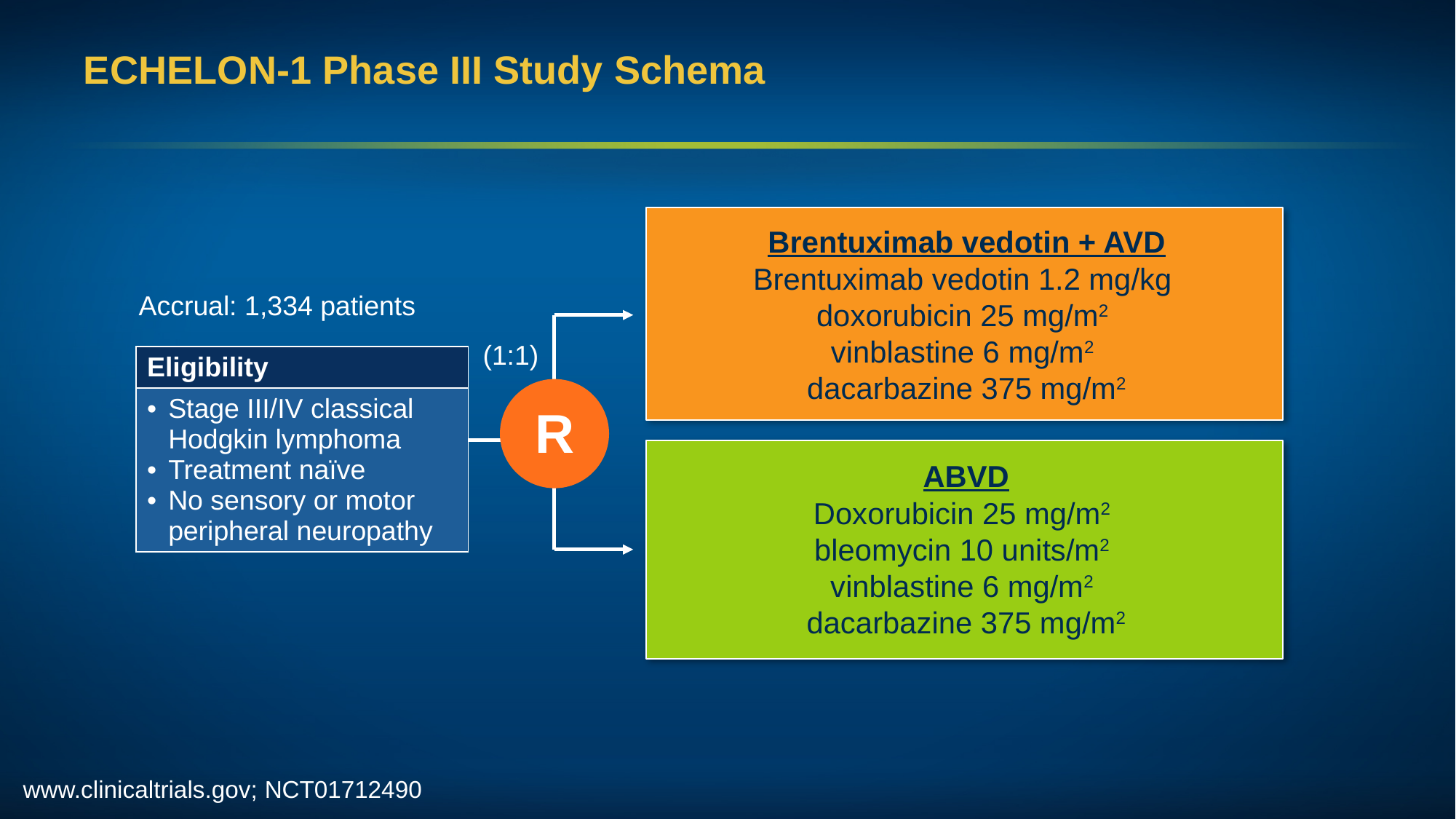

# ECHELON-1 Phase III Study Schema

Brentuximab vedotin + AVD
Brentuximab vedotin 1.2 mg/kg
doxorubicin 25 mg/m2
vinblastine 6 mg/m2
dacarbazine 375 mg/m2
Accrual: 1,334 patients
(1:1)
| Eligibility |
| --- |
| Stage III/IV classical Hodgkin lymphoma Treatment naïve No sensory or motor peripheral neuropathy |

R

ABVD
Doxorubicin 25 mg/m2
bleomycin 10 units/m2
vinblastine 6 mg/m2
dacarbazine 375 mg/m2
www.clinicaltrials.gov; NCT01712490